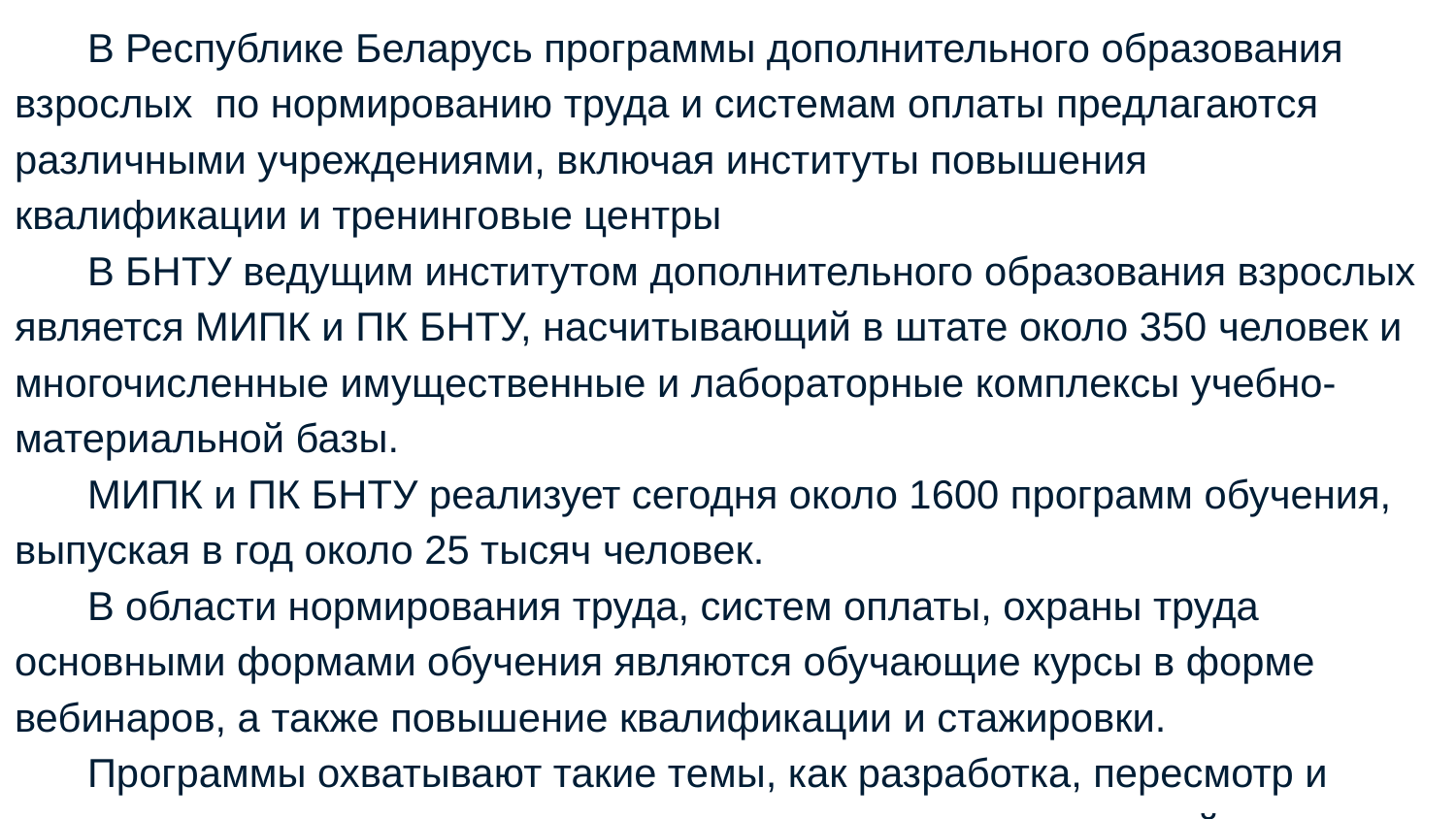

В Республике Беларусь программы дополнительного образования взрослых  по нормированию труда и системам оплаты предлагаются различными учреждениями, включая институты повышения квалификации и тренинговые центры
В БНТУ ведущим институтом дополнительного образования взрослых является МИПК и ПК БНТУ, насчитывающий в штате около 350 человек и многочисленные имущественные и лабораторные комплексы учебно-материальной базы.
МИПК и ПК БНТУ реализует сегодня около 1600 программ обучения, выпуская в год около 25 тысяч человек.
В области нормирования труда, систем оплаты, охраны труда основными формами обучения являются обучающие курсы в форме вебинаров, а также повышение квалификации и стажировки.
Программы охватывают такие темы, как разработка, пересмотр и применение норм труда, различные системы оплаты, кадровый учет и вопросы, связанные с трудовым законодательством.
Формы получения дополнительного образования диктуются заказчиками.